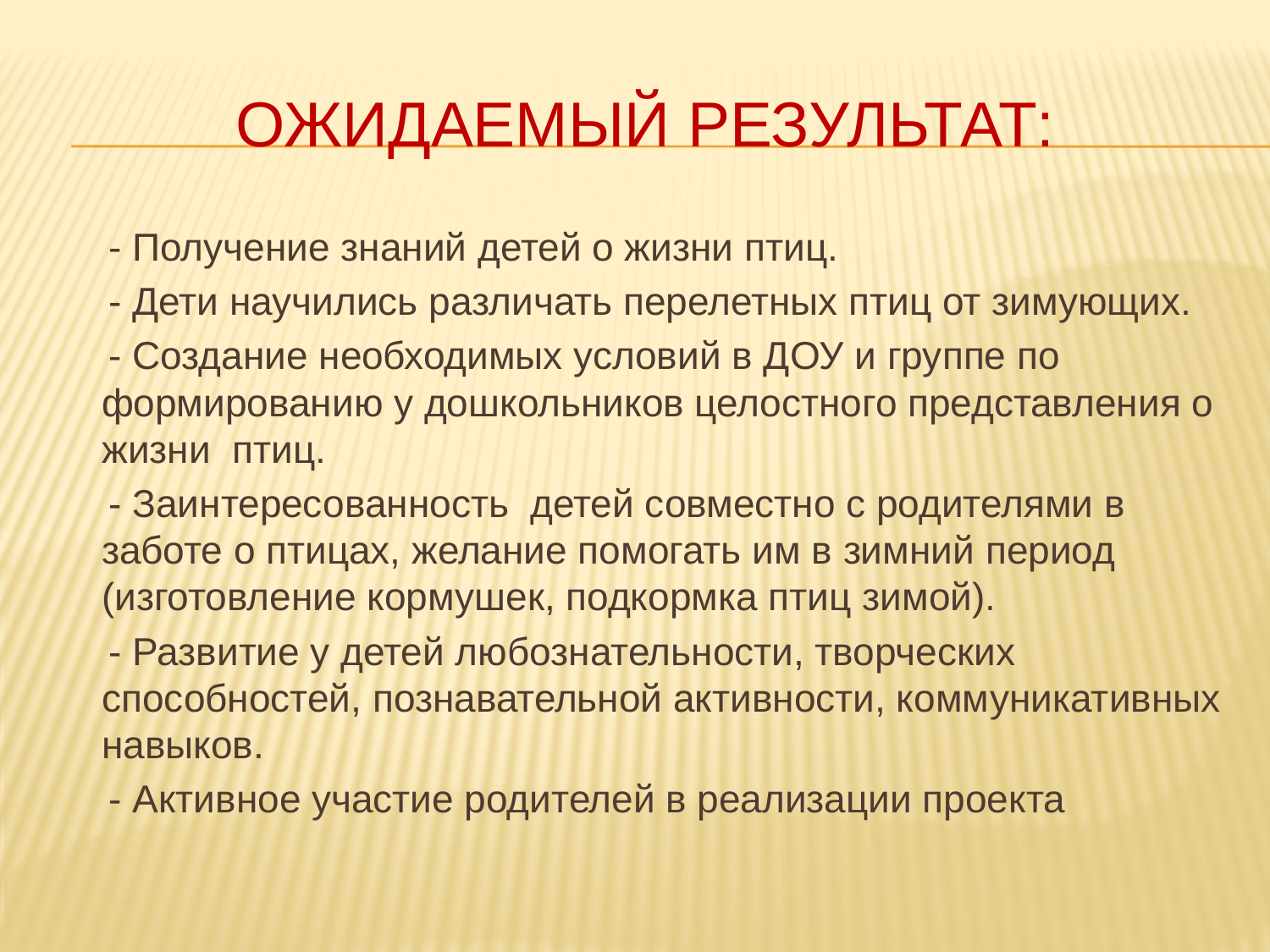

# Ожидаемый результат:
     - Получение знаний детей о жизни птиц.
     - Дети научились различать перелетных птиц от зимующих.
     - Создание необходимых условий в ДОУ и группе по формированию у дошкольников целостного представления о жизни  птиц.
     - Заинтересованность  детей совместно с родителями в заботе о птицах, желание помогать им в зимний период (изготовление кормушек, подкормка птиц зимой).
     - Развитие у детей любознательности, творческих способностей, познавательной активности, коммуникативных навыков.
     - Активное участие родителей в реализации проекта